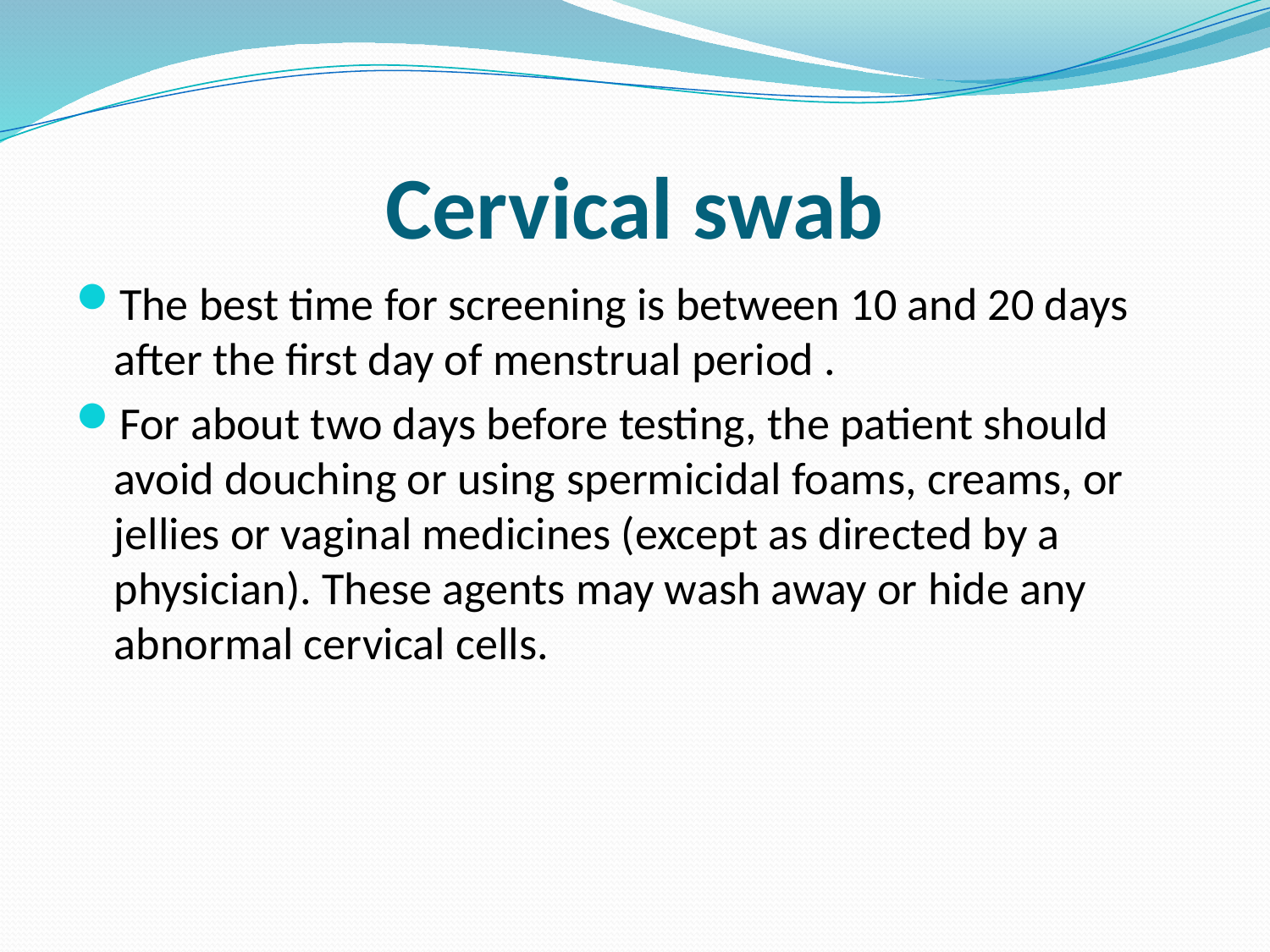

# Cervical swab
The best time for screening is between 10 and 20 days after the first day of menstrual period .
For about two days before testing, the patient should avoid douching or using spermicidal foams, creams, or jellies or vaginal medicines (except as directed by a physician). These agents may wash away or hide any abnormal cervical cells.